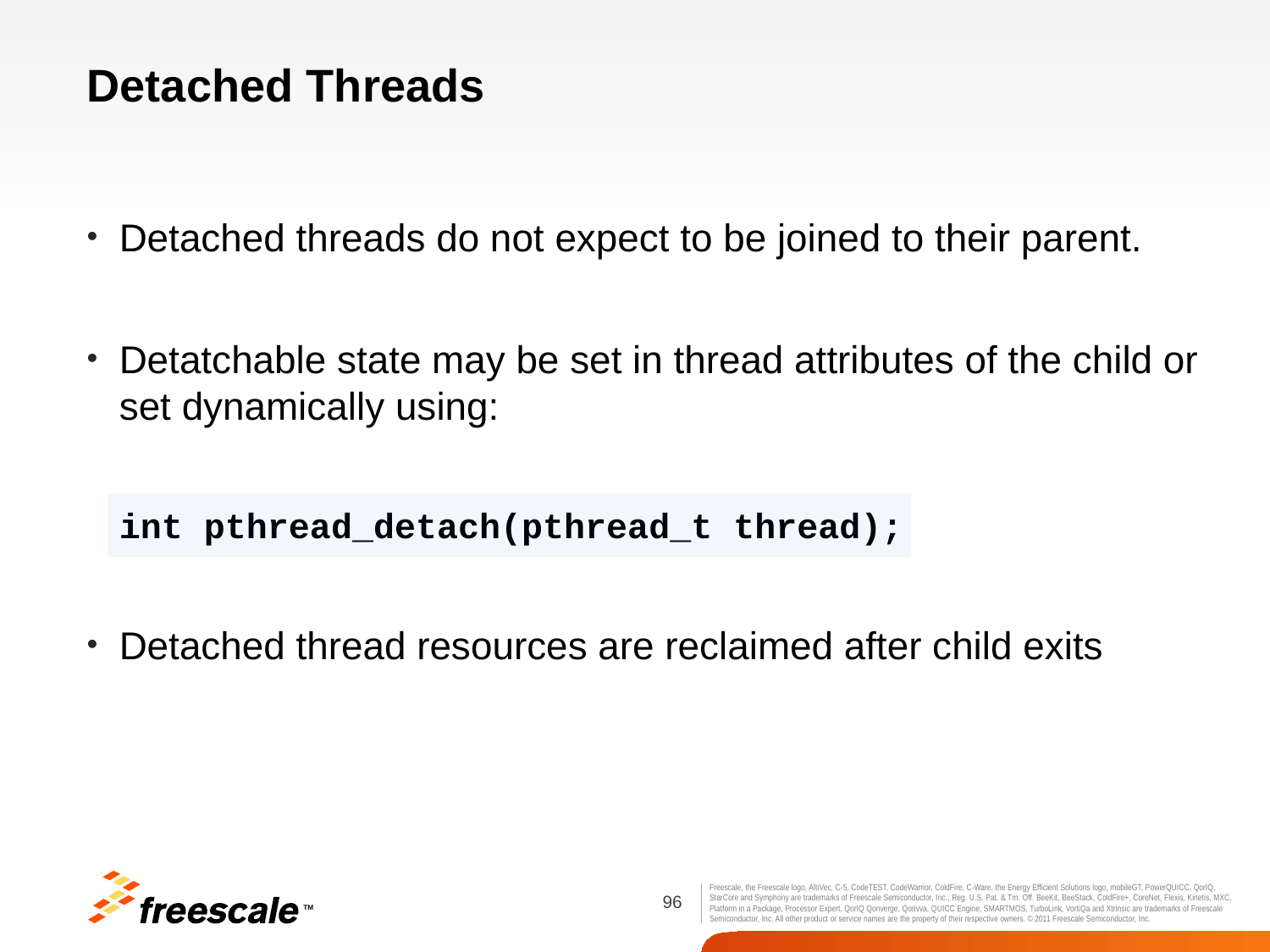

# Detached Threads
Detached threads do not expect to be joined to their parent.
Detatchable state may be set in thread attributes of the child or set dynamically using:
int pthread_detach(pthread_t thread);
Detached thread resources are reclaimed after child exits